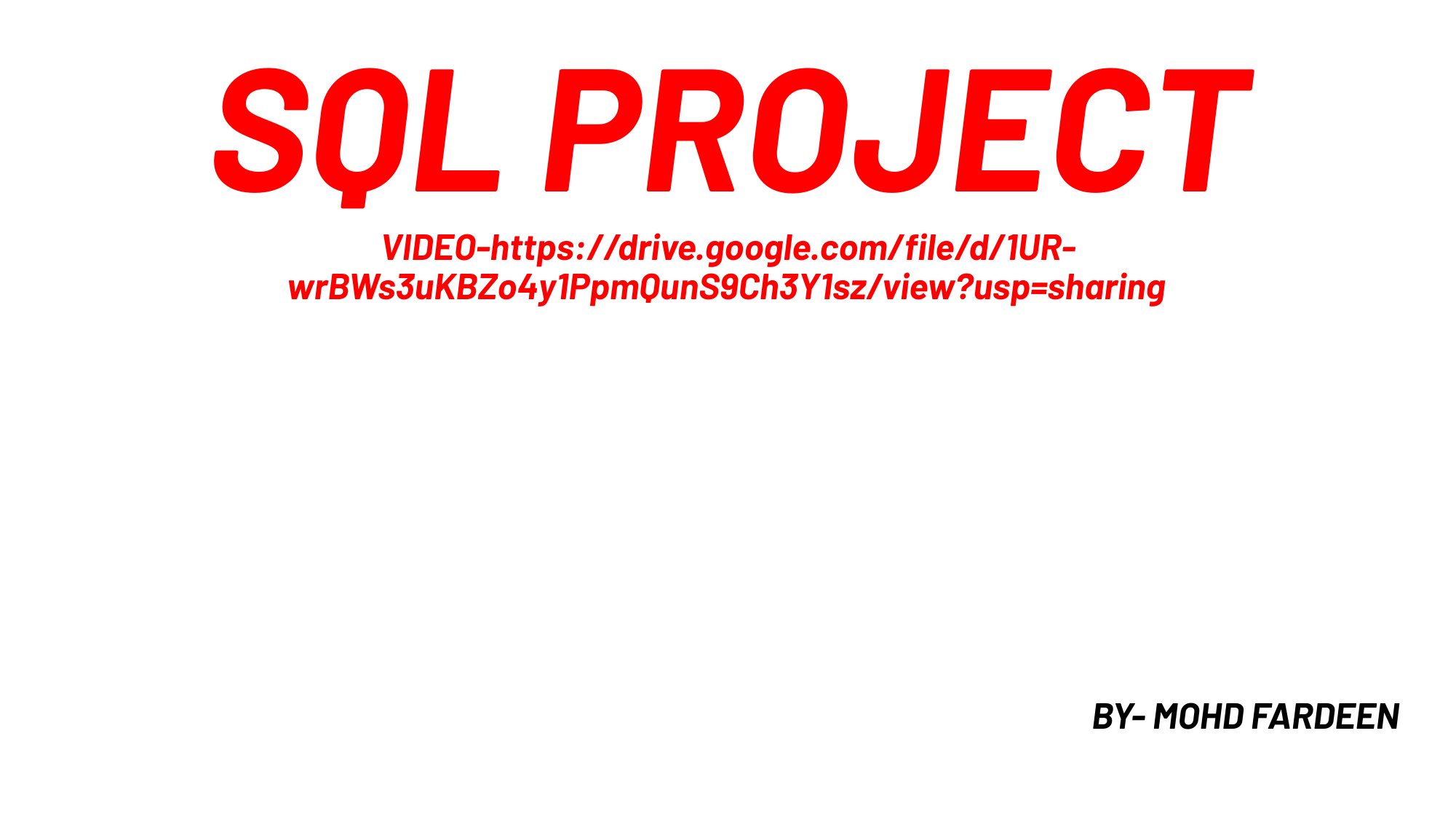

# SQL PROJECT VIDEO-https://drive.google.com/file/d/1UR-wrBWs3uKBZo4y1PpmQunS9Ch3Y1sz/view?usp=sharing
BY- MOHD FARDEEN